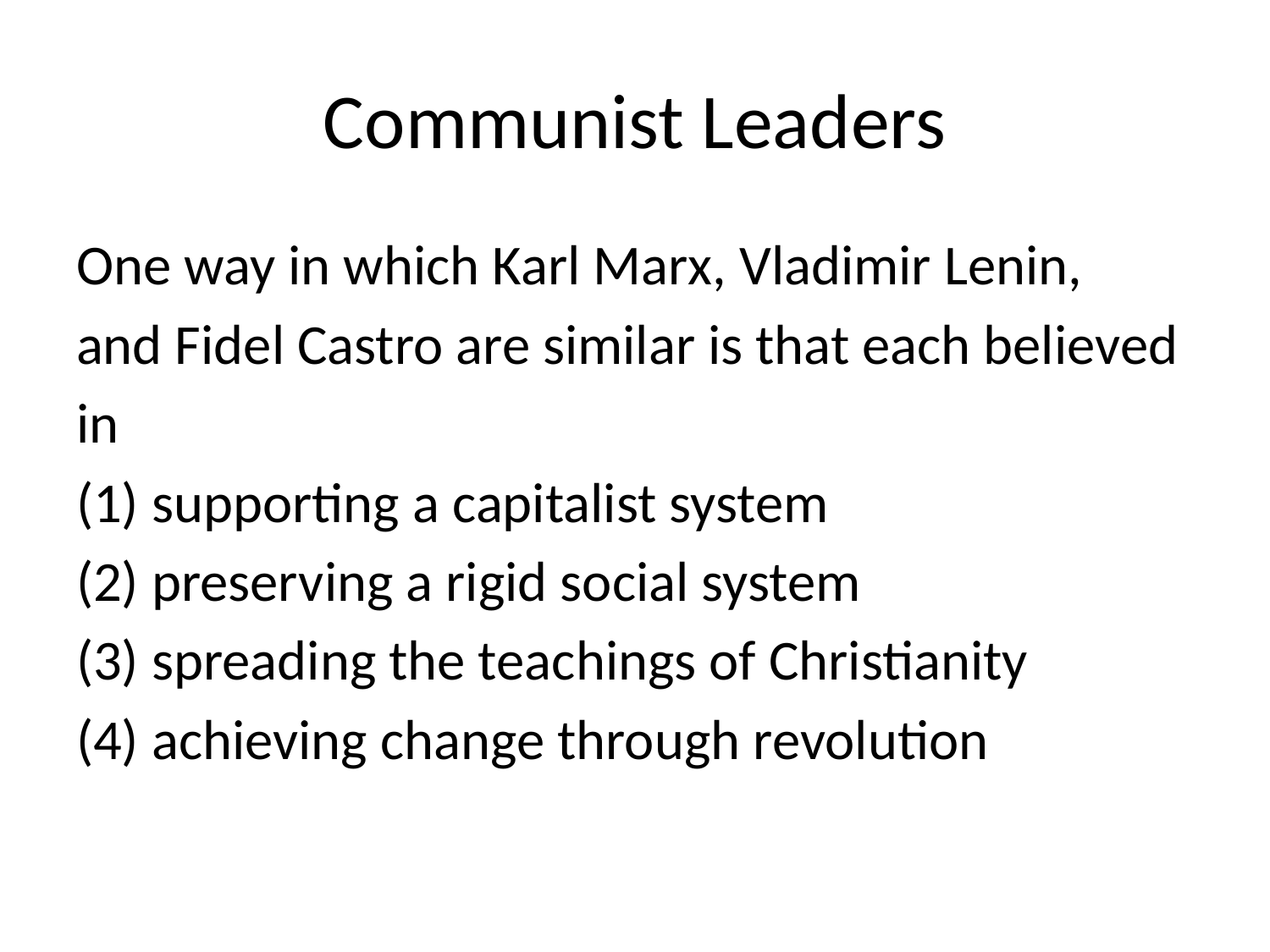

# Communist Leaders
One way in which Karl Marx, Vladimir Lenin,
and Fidel Castro are similar is that each believed
in
(1) supporting a capitalist system
(2) preserving a rigid social system
(3) spreading the teachings of Christianity
(4) achieving change through revolution